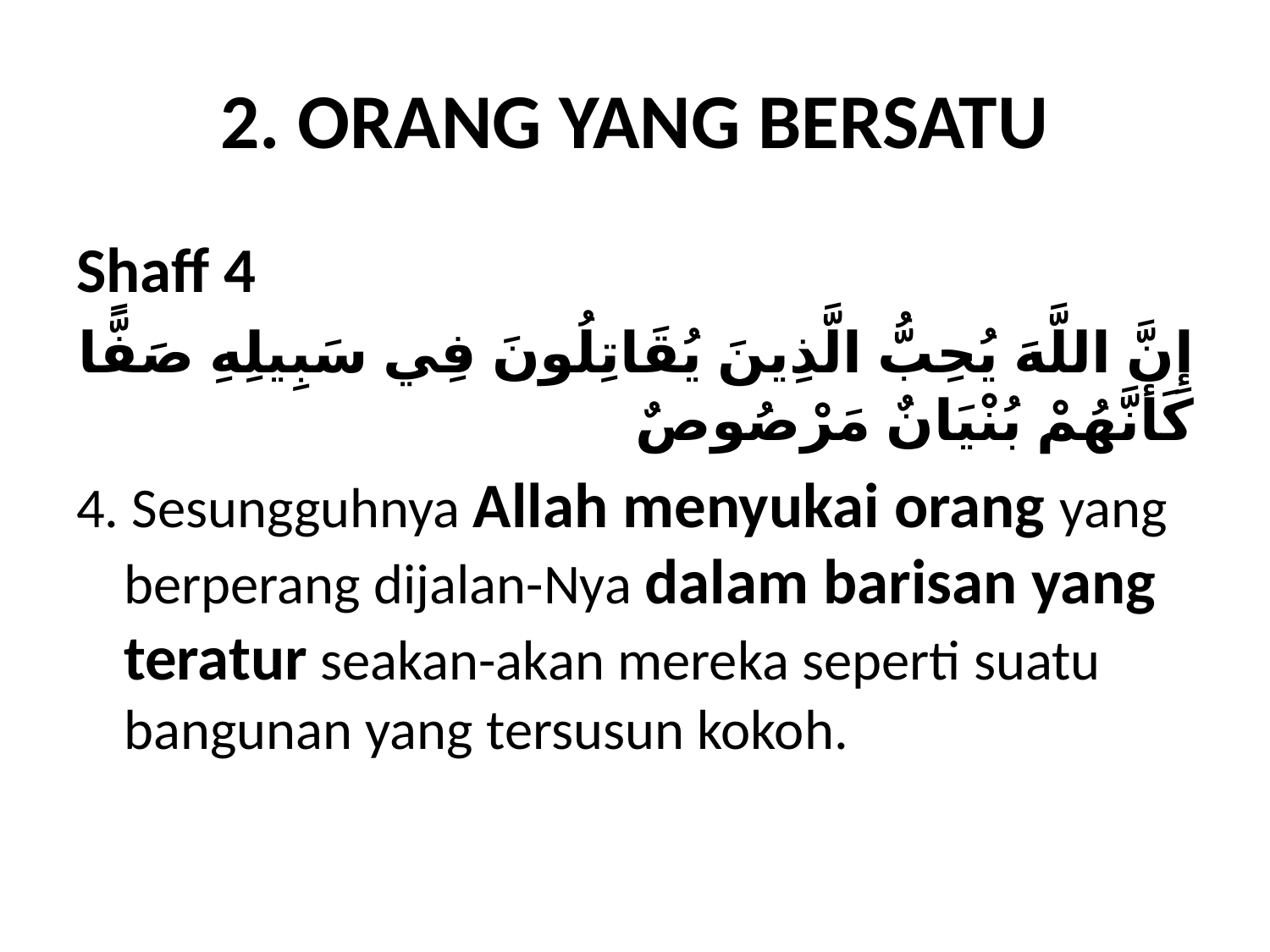

# 2. ORANG YANG BERSATU
Shaff 4
إِنَّ اللَّهَ يُحِبُّ الَّذِينَ يُقَاتِلُونَ فِي سَبِيلِهِ صَفًّا كَأَنَّهُمْ بُنْيَانٌ مَرْصُوصٌ
4. Sesungguhnya Allah menyukai orang yang berperang dijalan-Nya dalam barisan yang teratur seakan-akan mereka seperti suatu bangunan yang tersusun kokoh.